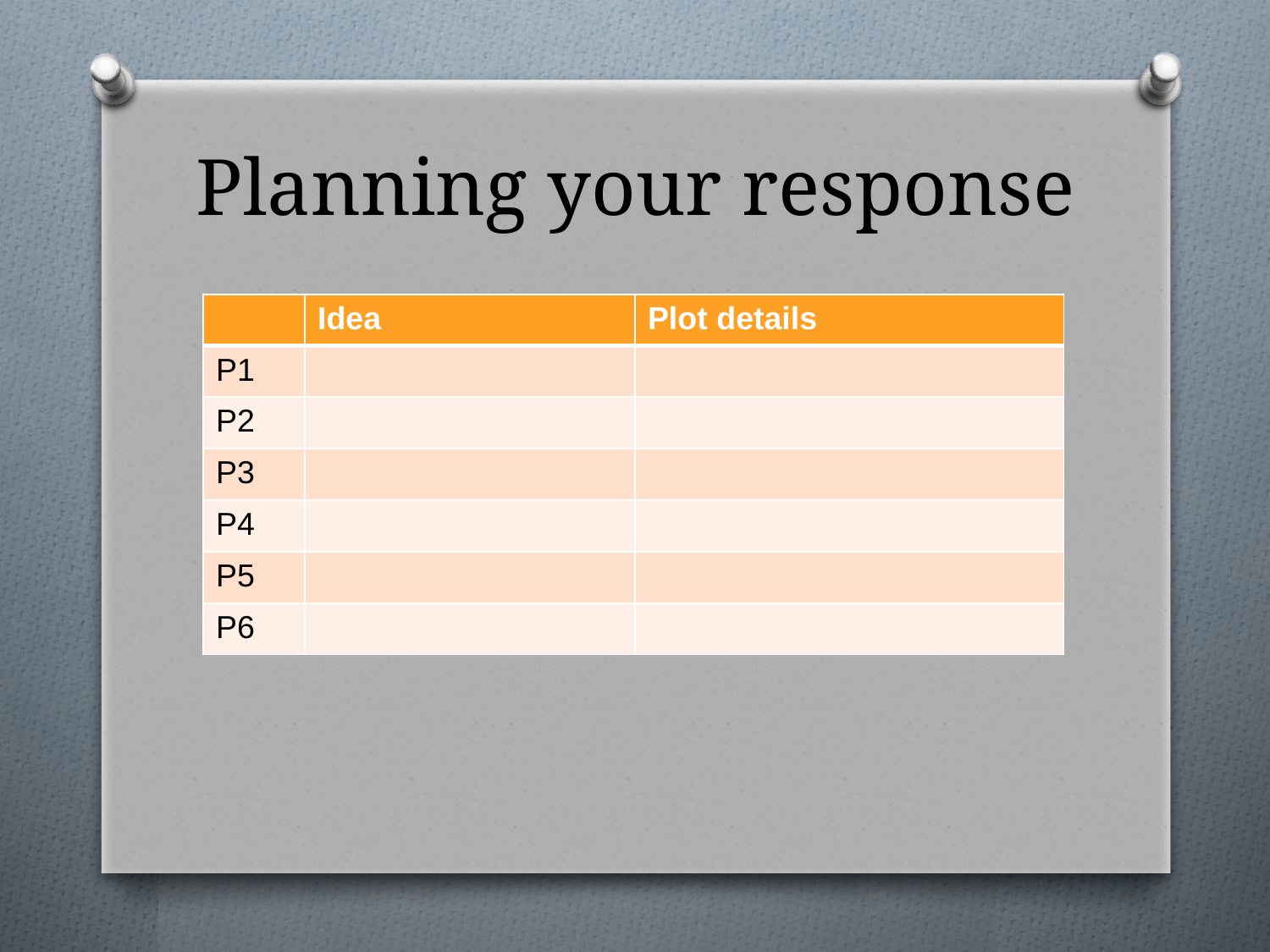

# Planning your response
|  | Idea | Plot details |
| --- | --- | --- |
| P1 |  |  |
| P2 |  |  |
| P3 |  |  |
| P4 |  |  |
| P5 |  |  |
| P6 |  |  |